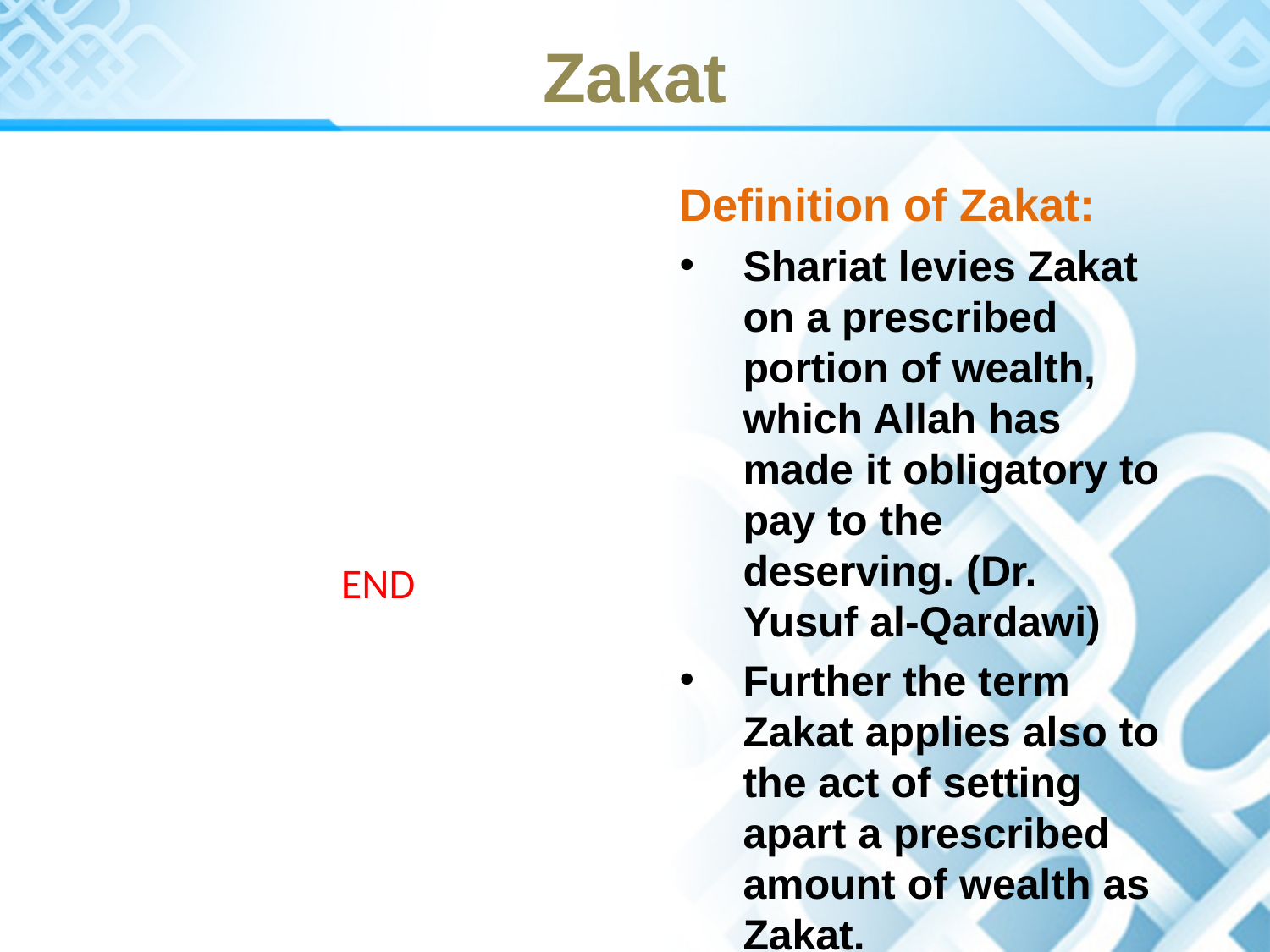

Zakat
Definition of Zakat:
Shariat levies Zakat on a prescribed portion of wealth, which Allah has made it obligatory to pay to the deserving. (Dr. Yusuf al-Qardawi)
Further the term Zakat applies also to the act of setting apart a prescribed amount of wealth as Zakat.
END